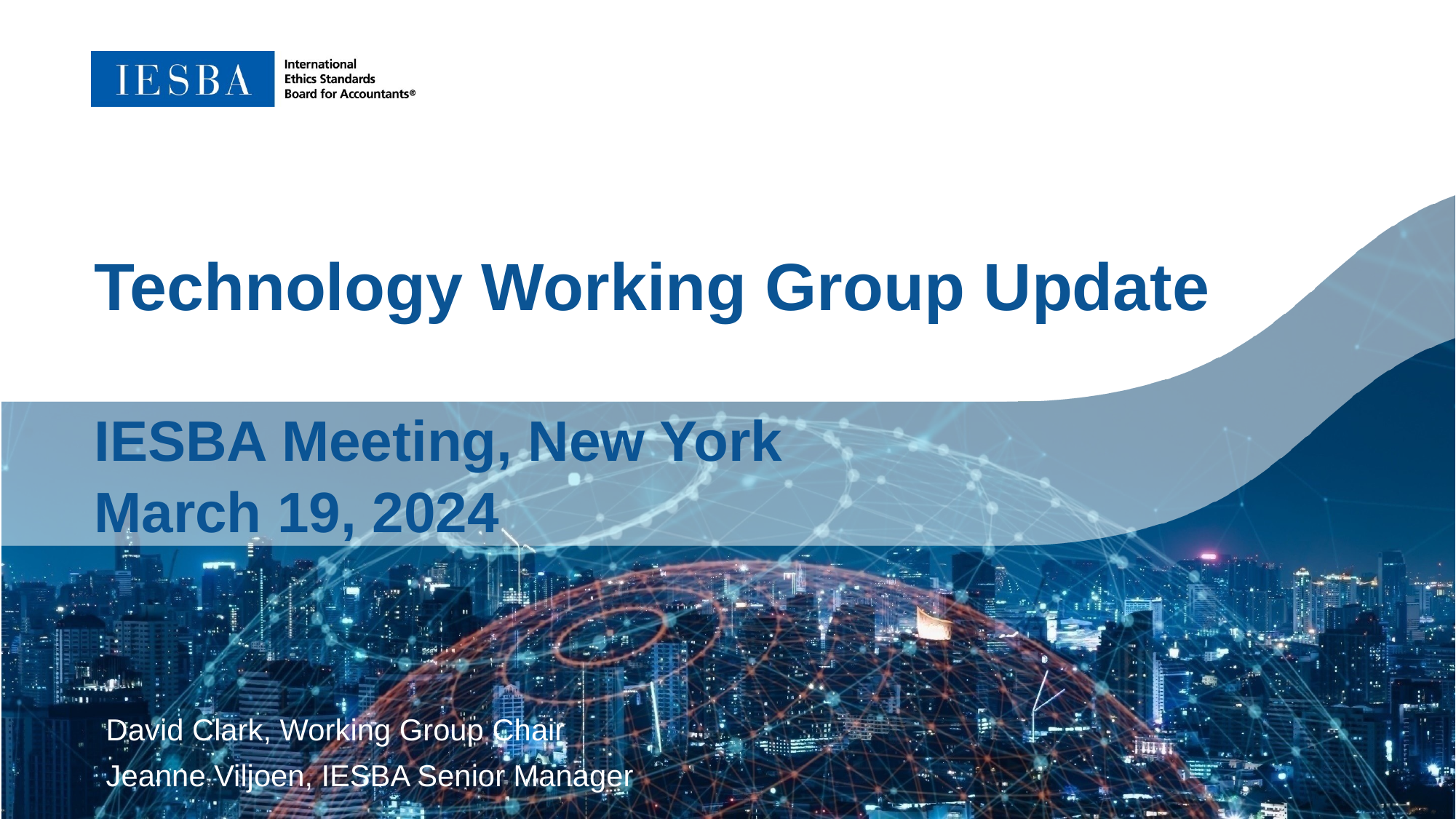

Technology Working Group Update
IESBA Meeting, New York
March 19, 2024
David Clark, Working Group Chair
Jeanne Viljoen, IESBA Senior Manager